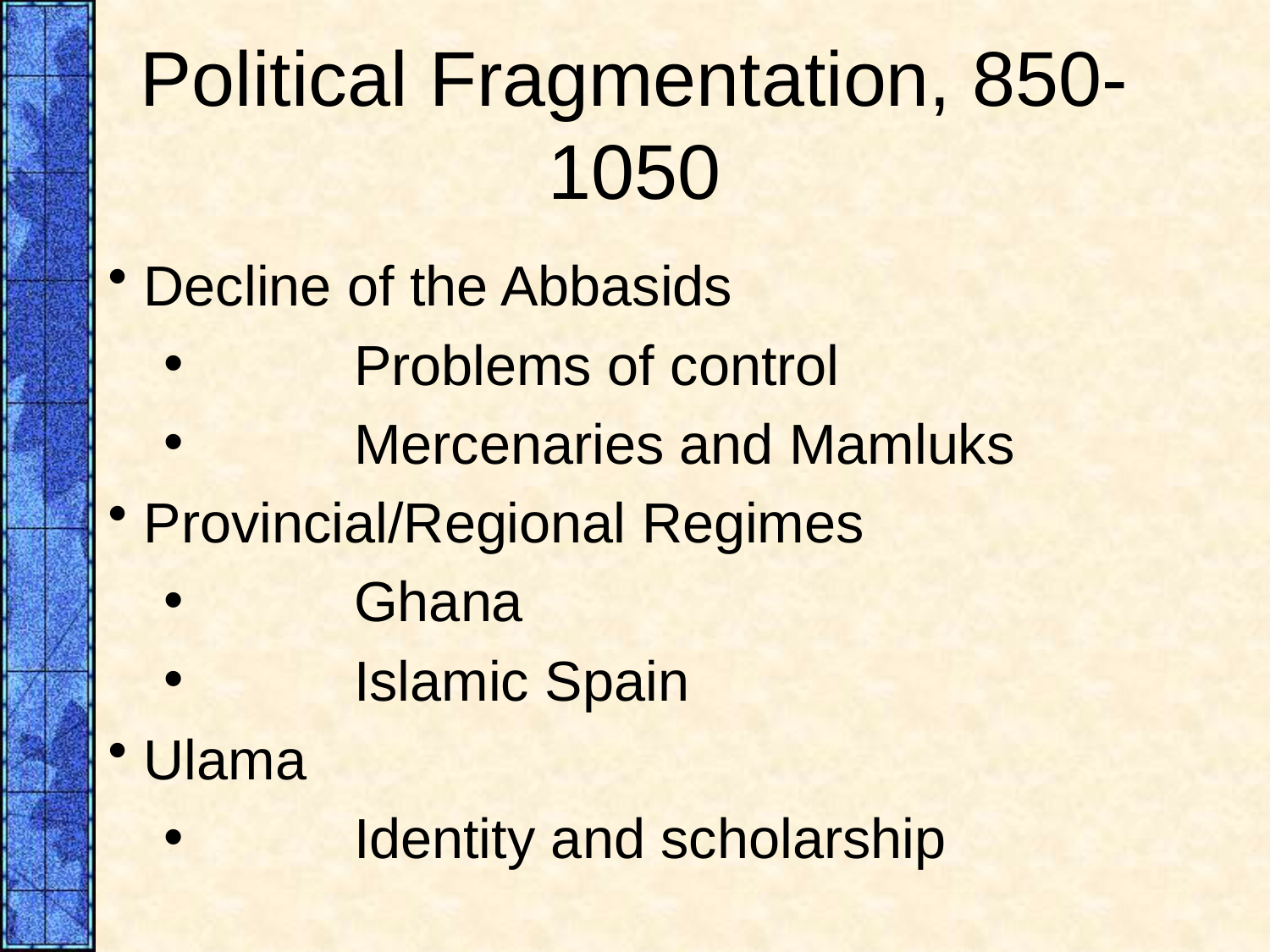

# Political Fragmentation, 850-1050
 Decline of the Abbasids
	Problems of control
	Mercenaries and Mamluks
 Provincial/Regional Regimes
	Ghana
	Islamic Spain
 Ulama
	Identity and scholarship